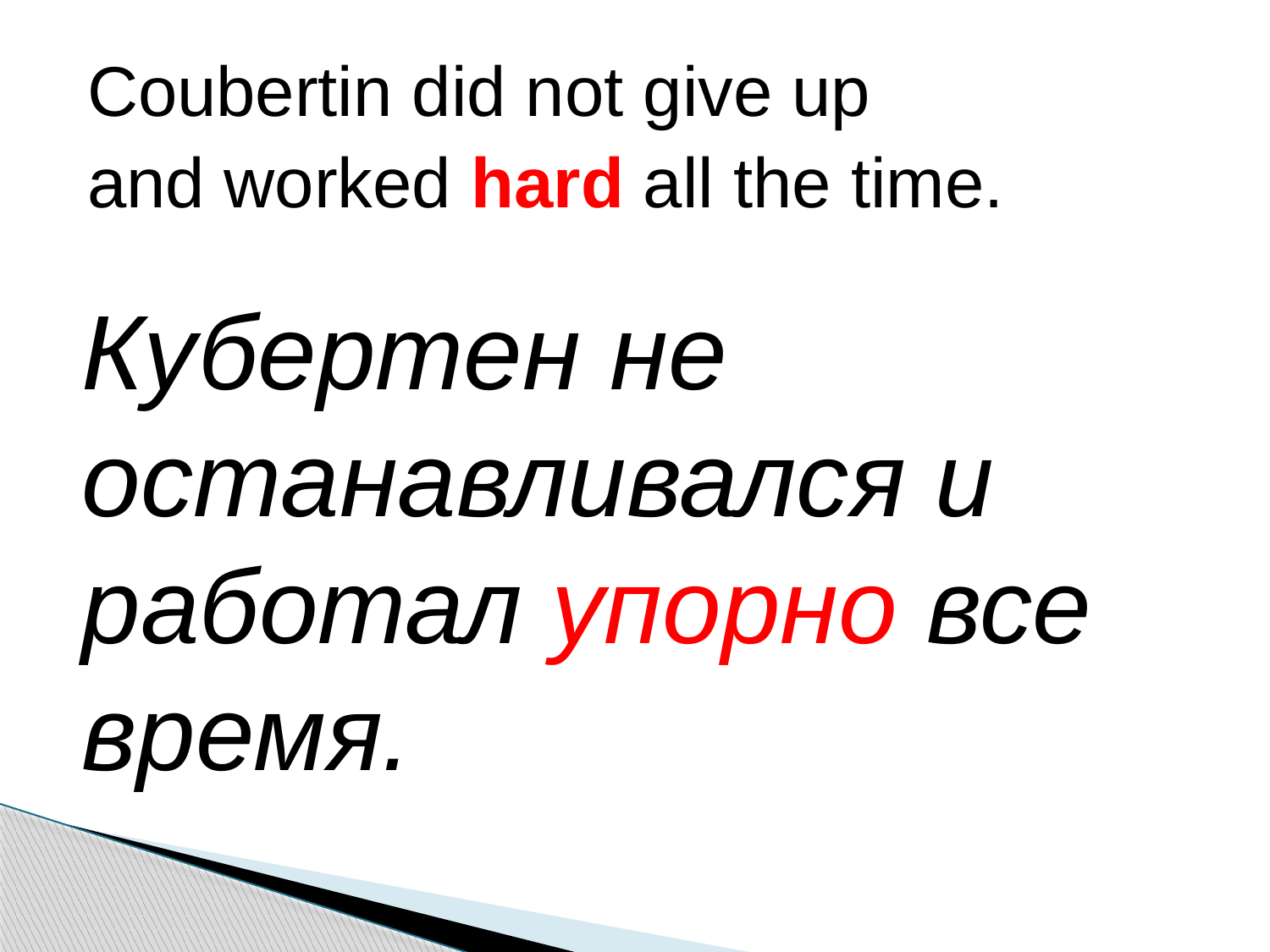

Coubertin did not give up
and worked hard all the time.

Кубертен не останавливался и работал упорно все время.